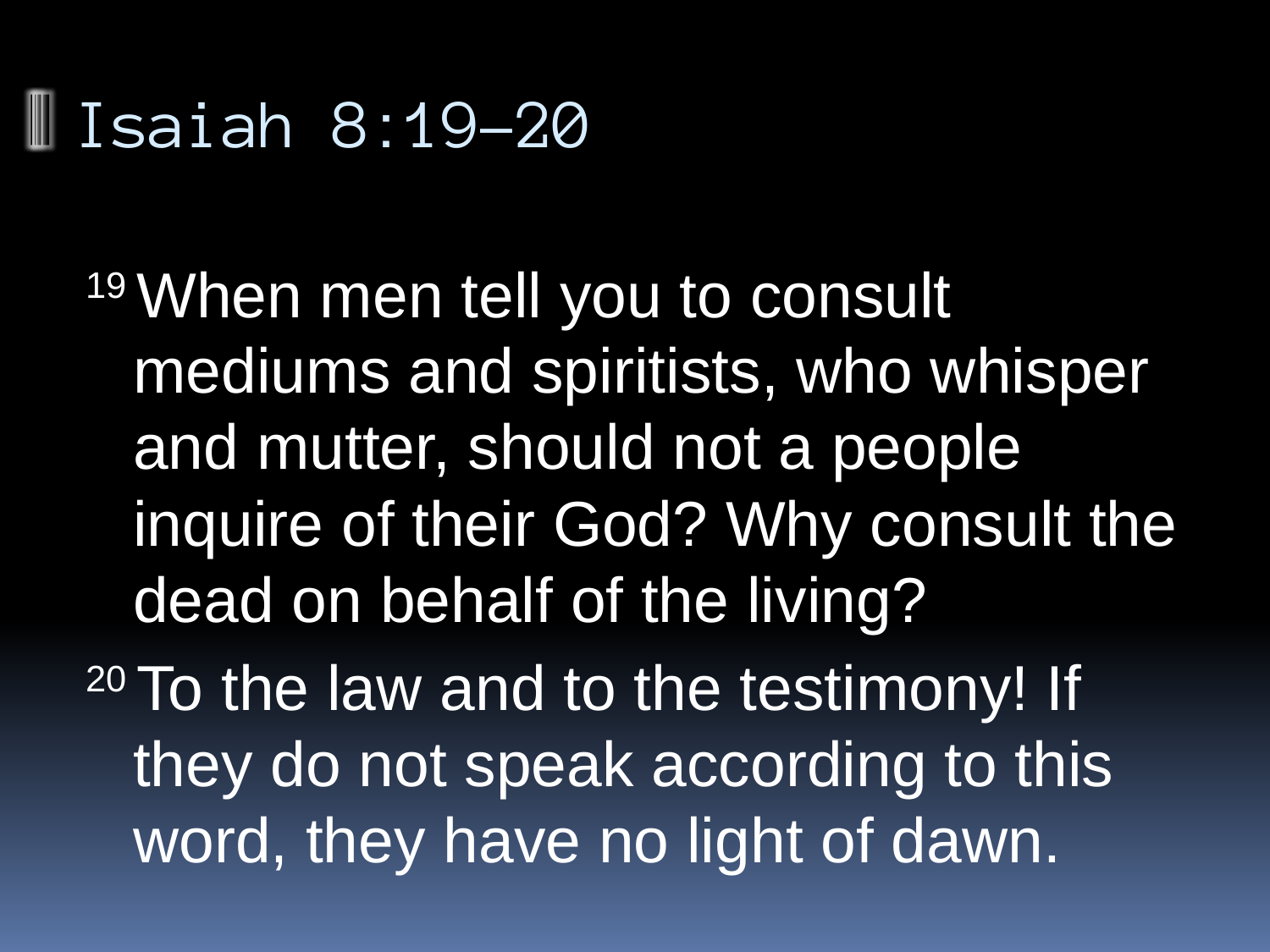

# Isaiah 8:19-20
19 When men tell you to consult mediums and spiritists, who whisper and mutter, should not a people inquire of their God? Why consult the dead on behalf of the living?
20 To the law and to the testimony! If they do not speak according to this word, they have no light of dawn.